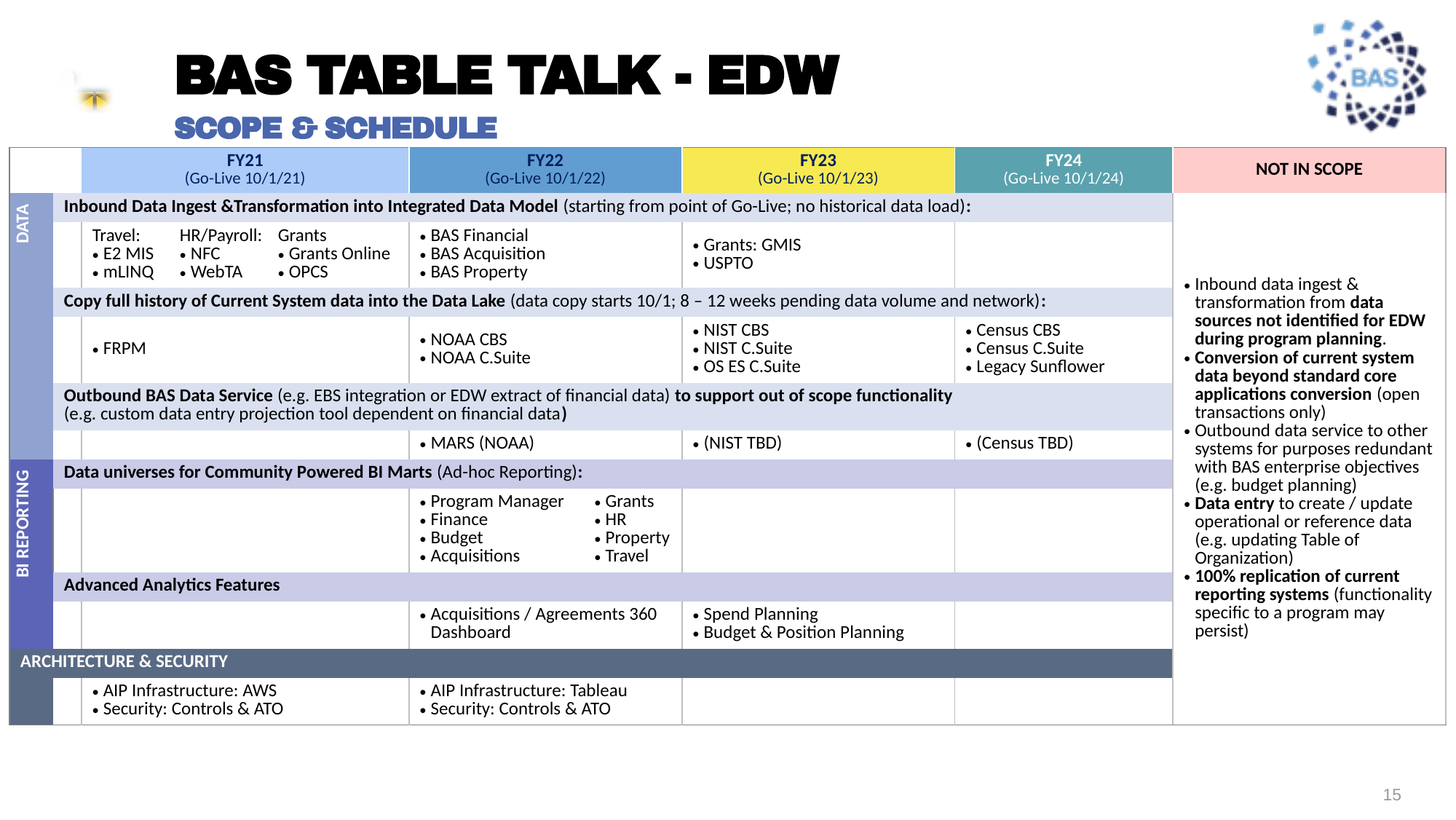

# BAS Table Talk - EDW
Scope & Schedule
|  |  | FY21 (Go-Live 10/1/21) |  |  | FY22 (Go-Live 10/1/22) |  | FY23 (Go-Live 10/1/23) | FY24 (Go-Live 10/1/24) | NOT IN SCOPE |
| --- | --- | --- | --- | --- | --- | --- | --- | --- | --- |
| DATA | Inbound Data Ingest &Transformation into Integrated Data Model (starting from point of Go-Live; no historical data load): | Inbound Data Ingest &Transformation into Integrated Data Model: |  |  |  |  |  |  | Inbound data ingest & transformation from data sources not identified for EDW during program planning. Conversion of current system data beyond standard core applications conversion (open transactions only) Outbound data service to other systems for purposes redundant with BAS enterprise objectives (e.g. budget planning) Data entry to create / update operational or reference data (e.g. updating Table of Organization) 100% replication of current reporting systems (functionality specific to a program may persist) |
| DATA |  | Travel: E2 MIS mLINQ | HR/Payroll: NFC WebTA | Grants Grants Online OPCS | BAS Financial BAS Acquisition BAS Property |  | Grants: GMIS USPTO |  |  |
|  | Copy full history of Current System data into the Data Lake (data copy starts 10/1; 8 – 12 weeks pending data volume and network): | Migrate full history of Current System data into the Data Lake: |  |  |  |  |  |  |  |
|  |  | FRPM |  |  | NOAA CBS NOAA C.Suite |  | NIST CBS NIST C.Suite OS ES C.Suite | Census CBS Census C.Suite Legacy Sunflower |  |
|  | Outbound BAS Data Service (e.g. EBS integration or EDW extract of financial data) to support out of scope functionality (e.g. custom data entry projection tool dependent on financial data) | BAS Data Service (e.g. EBS integration or EDW extract of financial data) to support out of scope functionality (e.g. custom data entry projection tool dependent on financial data) |  |  |  |  |  |  |  |
|  |  |  |  |  | MARS (NOAA) |  | (NIST TBD) | (Census TBD) |  |
| BI REPORTING | Data universes for Community Powered BI Marts (Ad-hoc Reporting): | Data universes for Community Powered BI Marts (Ad-hoc Reporting): |  |  |  |  |  |  |  |
|  |  |  |  |  | Program Manager Finance Budget Acquisitions | Grants HR Property Travel |  |  |  |
|  | Advanced Analytics Features | Advanced Analytics Features |  |  |  |  |  |  |  |
|  |  |  |  |  | Acquisitions / Agreements 360 Dashboard |  | Spend Planning Budget & Position Planning |  |  |
| ARCHITECTURE & SECURITY |  |  |  |  |  |  |  |  |  |
|  |  | AIP Infrastructure: AWS Security: Controls & ATO |  |  | AIP Infrastructure: Tableau Security: Controls & ATO |  |  |  |  |